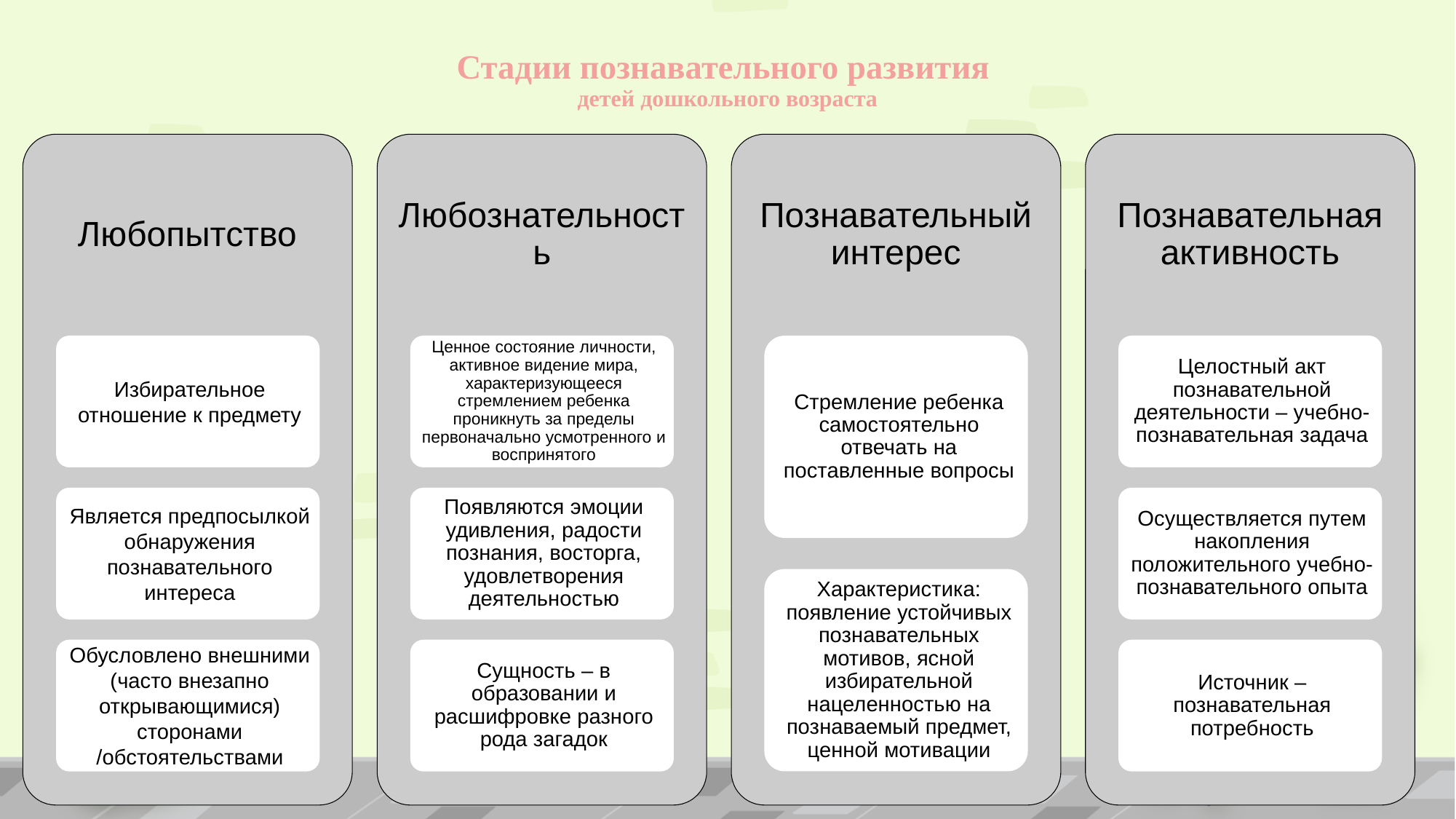

# Стадии познавательного развития детей дошкольного возраста
Любопытство
Избирательное отношение к предмету
Является предпосылкой обнаружения познавательного интереса
Обусловлено внешними (часто внезапно открывающимися) сторонами /обстоятельствами
Любознательность
Ценное состояние личности, активное видение мира, характеризующееся стремлением ребенка проникнуть за пределы первоначально усмотренного и воспринятого
Появляются эмоции удивления, радости познания, восторга, удовлетворения деятельностью
Сущность – в образовании и расшифровке разного рода загадок
Познавательный интерес
Стремление ребенка самостоятельно отвечать на поставленные вопросы
Характеристика: появление устойчивых познавательных мотивов, ясной избирательной нацеленностью на познаваемый предмет, ценной мотивации
Познавательная активность
Целостный акт познавательной деятельности – учебно-познавательная задача
Осуществляется путем накопления положительного учебно-познавательного опыта
Источник – познавательная потребность